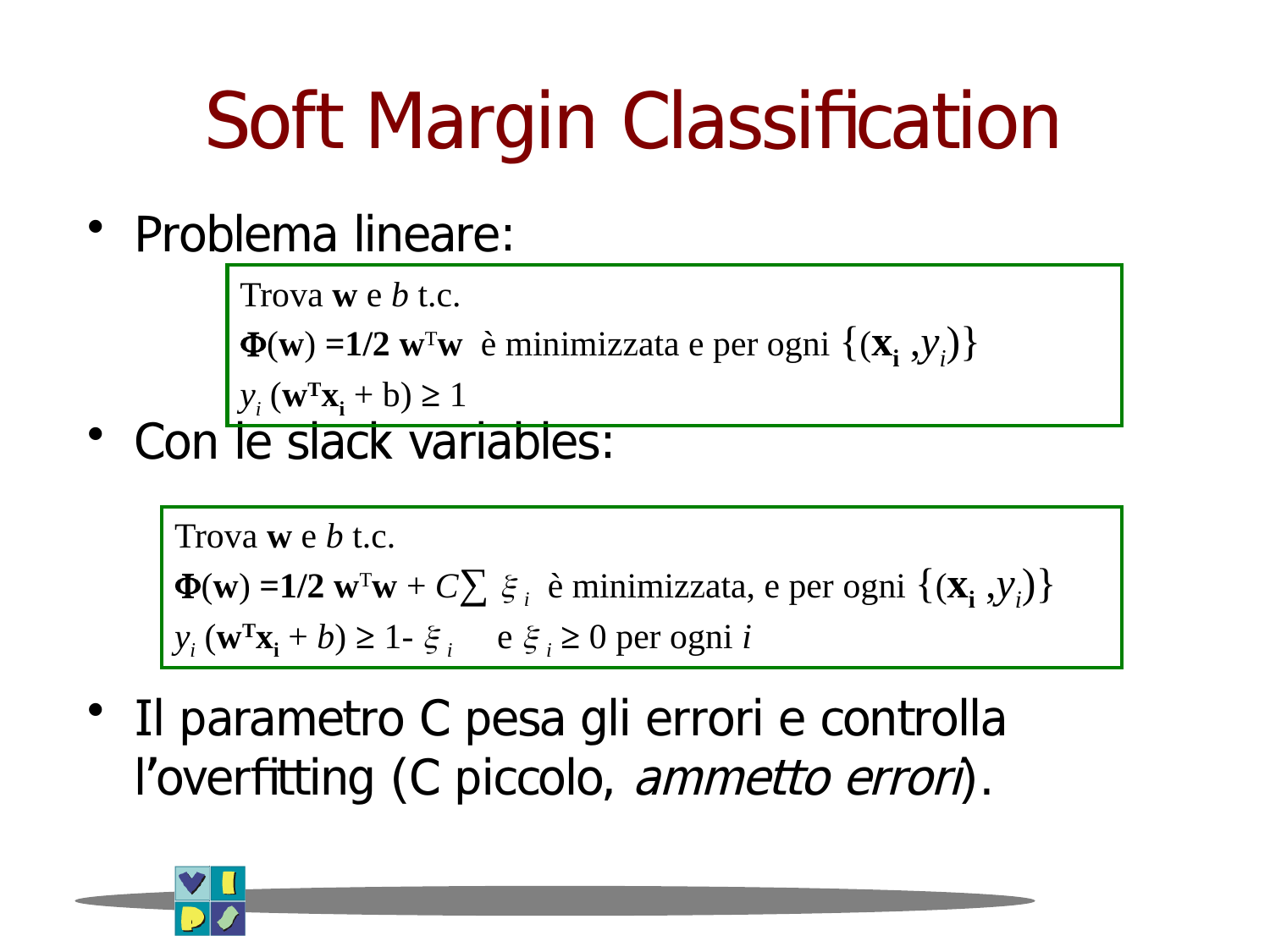

# Soft Margin Classification
Problema lineare:

Con le slack variables:

Il parametro C pesa gli errori e controlla l’overfitting (C piccolo, ammetto errori).
Trova w e b t.c.
Φ(w) =1/2 wTw  è minimizzata e per ogni {(xi ,yi)}
yi (wTxi + b) ≥ 1
Trova w e b t.c.
Φ(w) =1/2 wTw + C∑ ξ i  è minimizzata, e per ogni {(xi ,yi)}
yi (wTxi + b) ≥ 1- ξ i     e ξ i ≥ 0 per ogni i